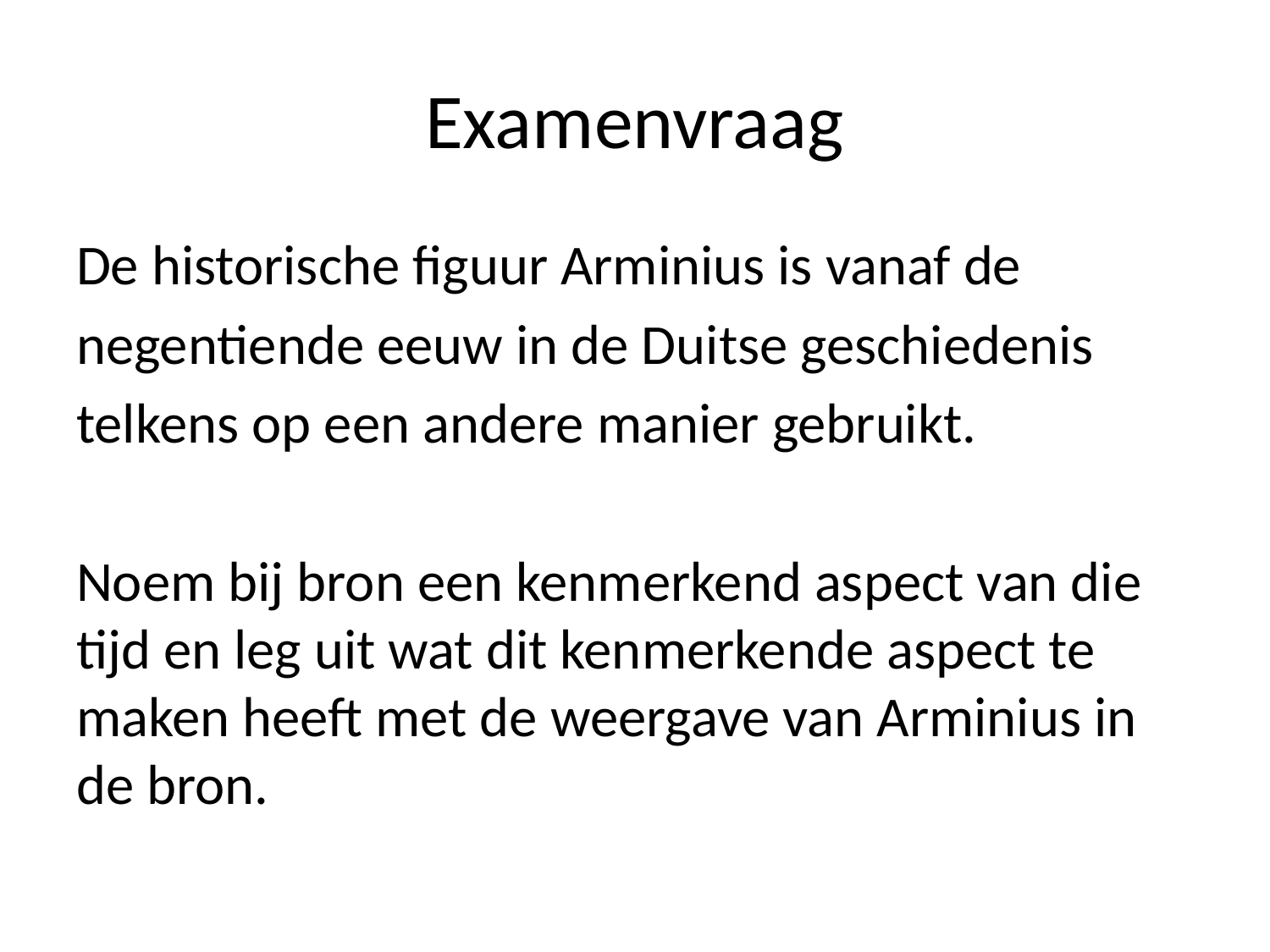

# Examenvraag
De historische figuur Arminius is vanaf de
negentiende eeuw in de Duitse geschiedenis
telkens op een andere manier gebruikt.

Noem bij bron een kenmerkend aspect van die tijd en leg uit wat dit kenmerkende aspect te maken heeft met de weergave van Arminius in de bron.